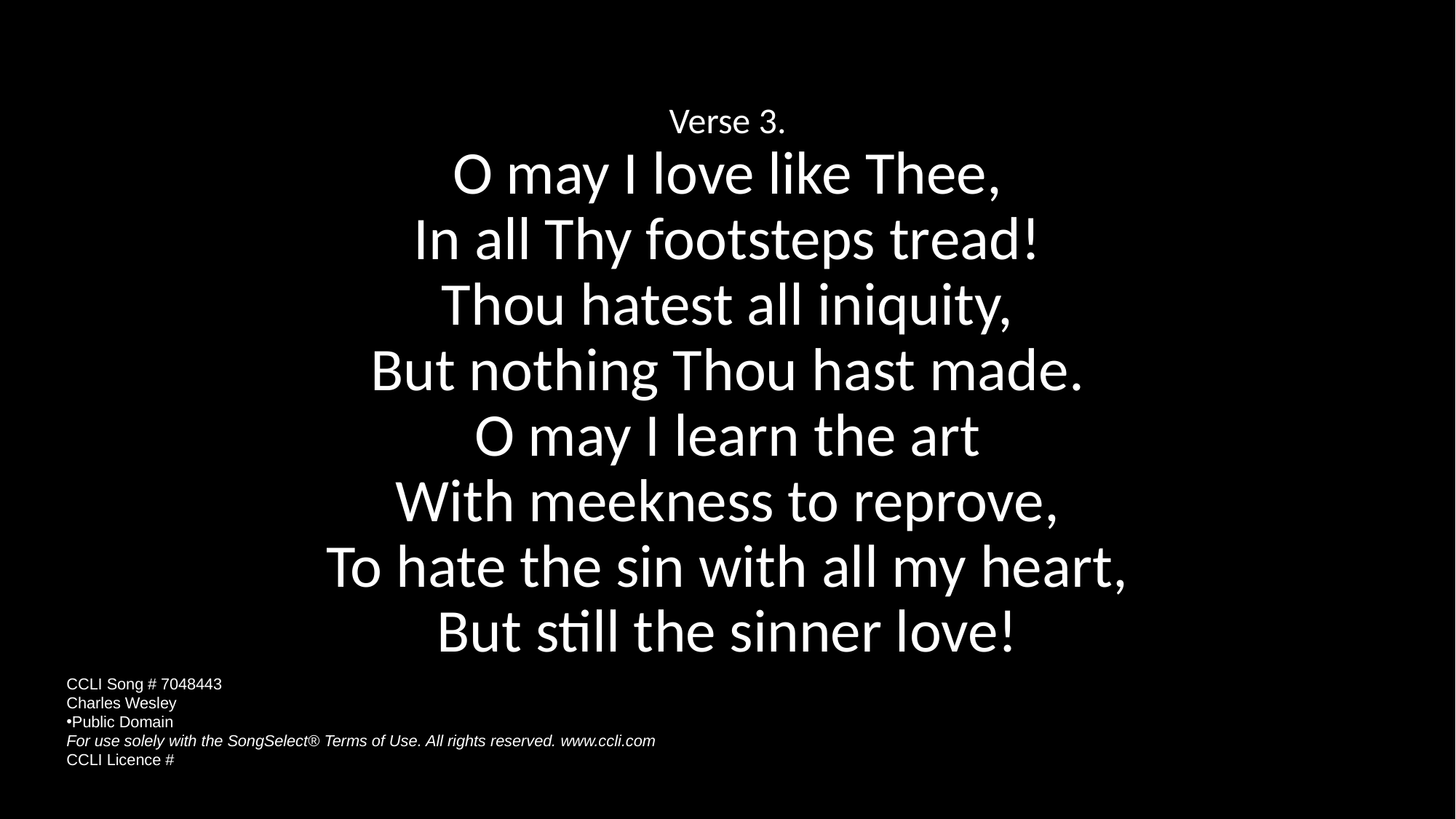

Verse 3.
O may I love like Thee,
In all Thy footsteps tread!
Thou hatest all iniquity,
But nothing Thou hast made.
O may I learn the art
With meekness to reprove,
To hate the sin with all my heart,
But still the sinner love!
CCLI Song # 7048443
Charles Wesley
Public Domain
For use solely with the SongSelect® Terms of Use. All rights reserved. www.ccli.com
CCLI Licence #